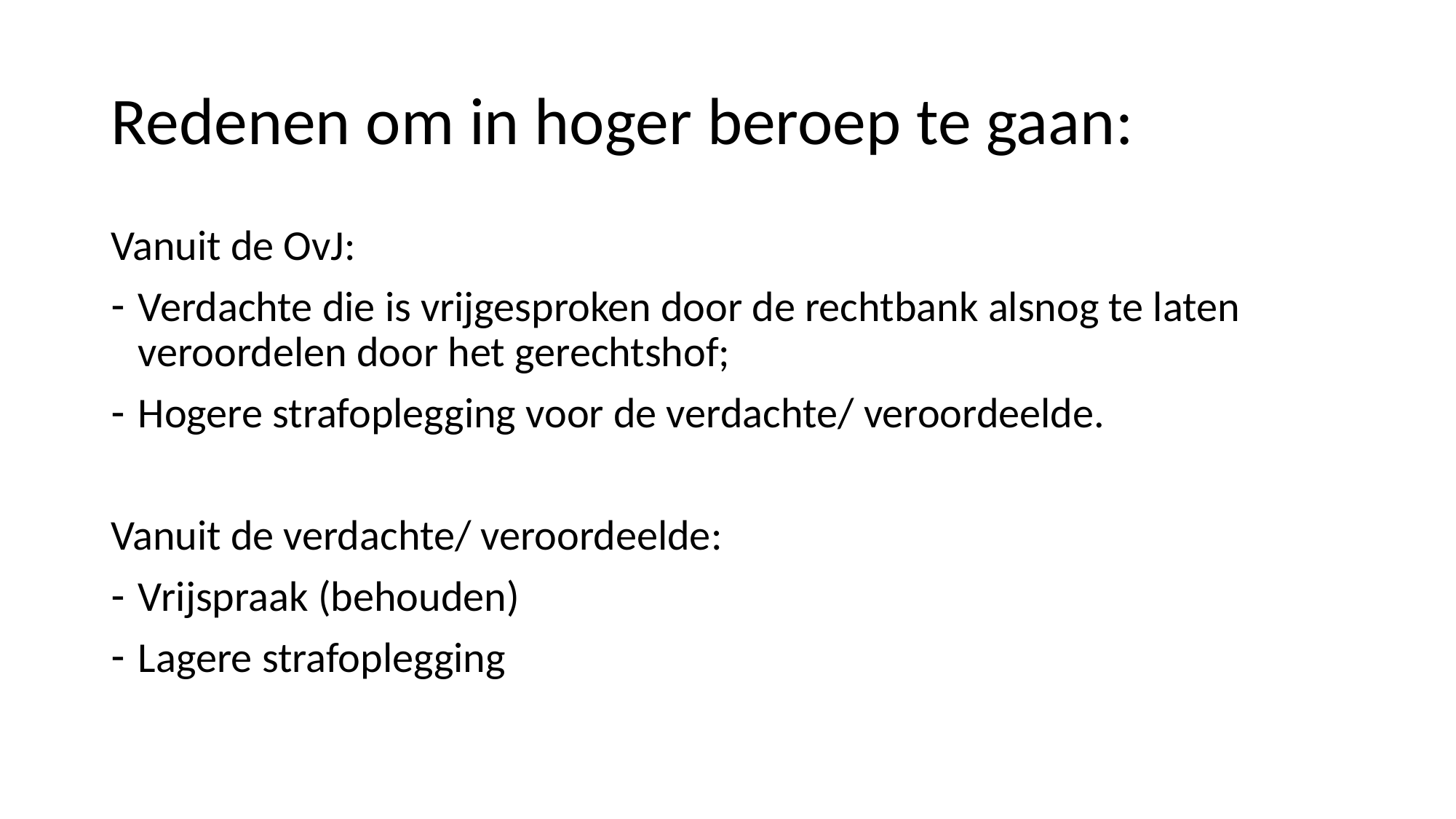

# Redenen om in hoger beroep te gaan:
Vanuit de OvJ:
Verdachte die is vrijgesproken door de rechtbank alsnog te laten veroordelen door het gerechtshof;
Hogere strafoplegging voor de verdachte/ veroordeelde.

Vanuit de verdachte/ veroordeelde:
Vrijspraak (behouden)
Lagere strafoplegging